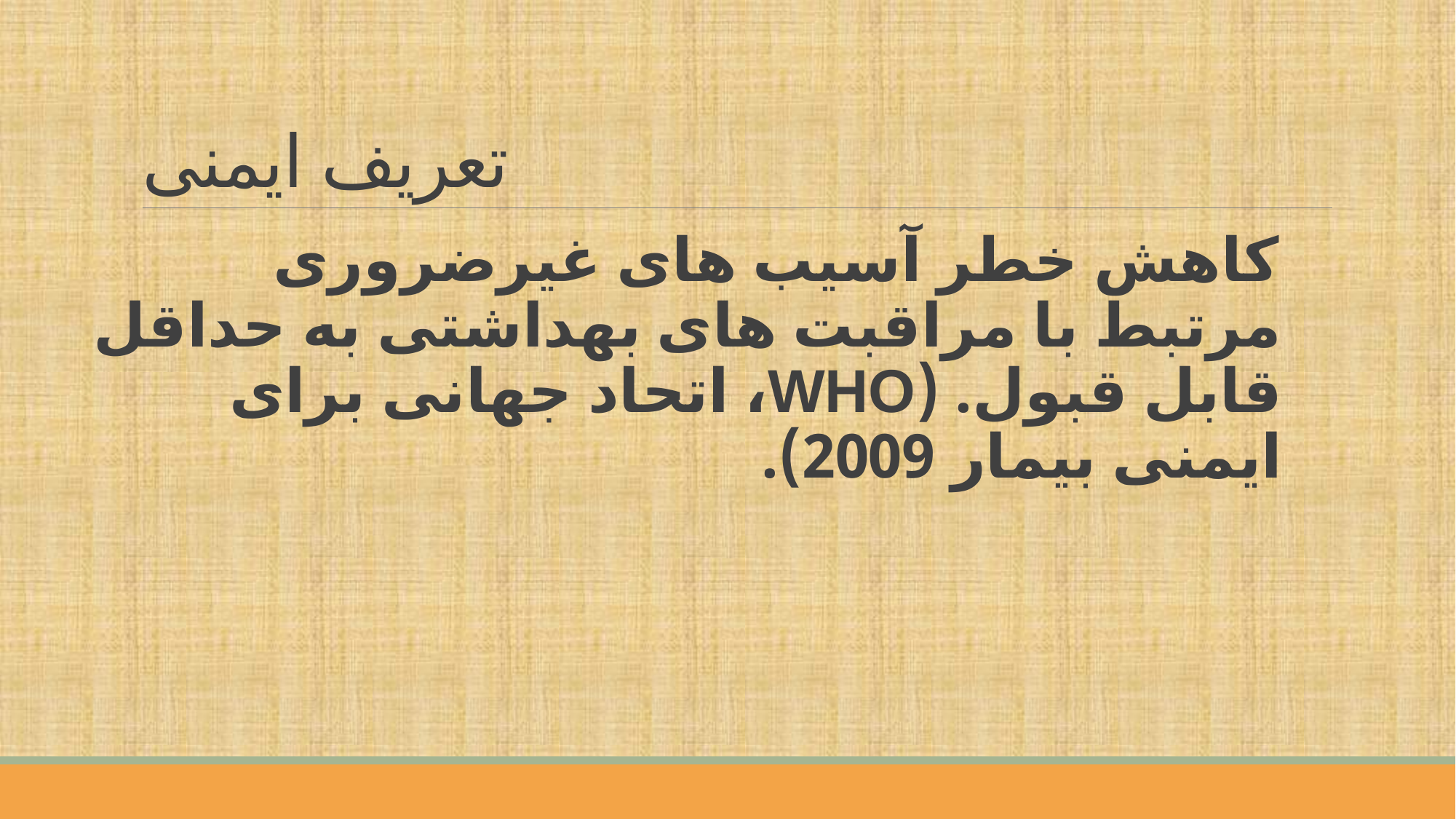

# تعریف ایمنی
کاهش خطر آسیب های غیرضروری مرتبط با مراقبت های بهداشتی به حداقل قابل قبول. (WHO، اتحاد جهانی برای ایمنی بیمار 2009).